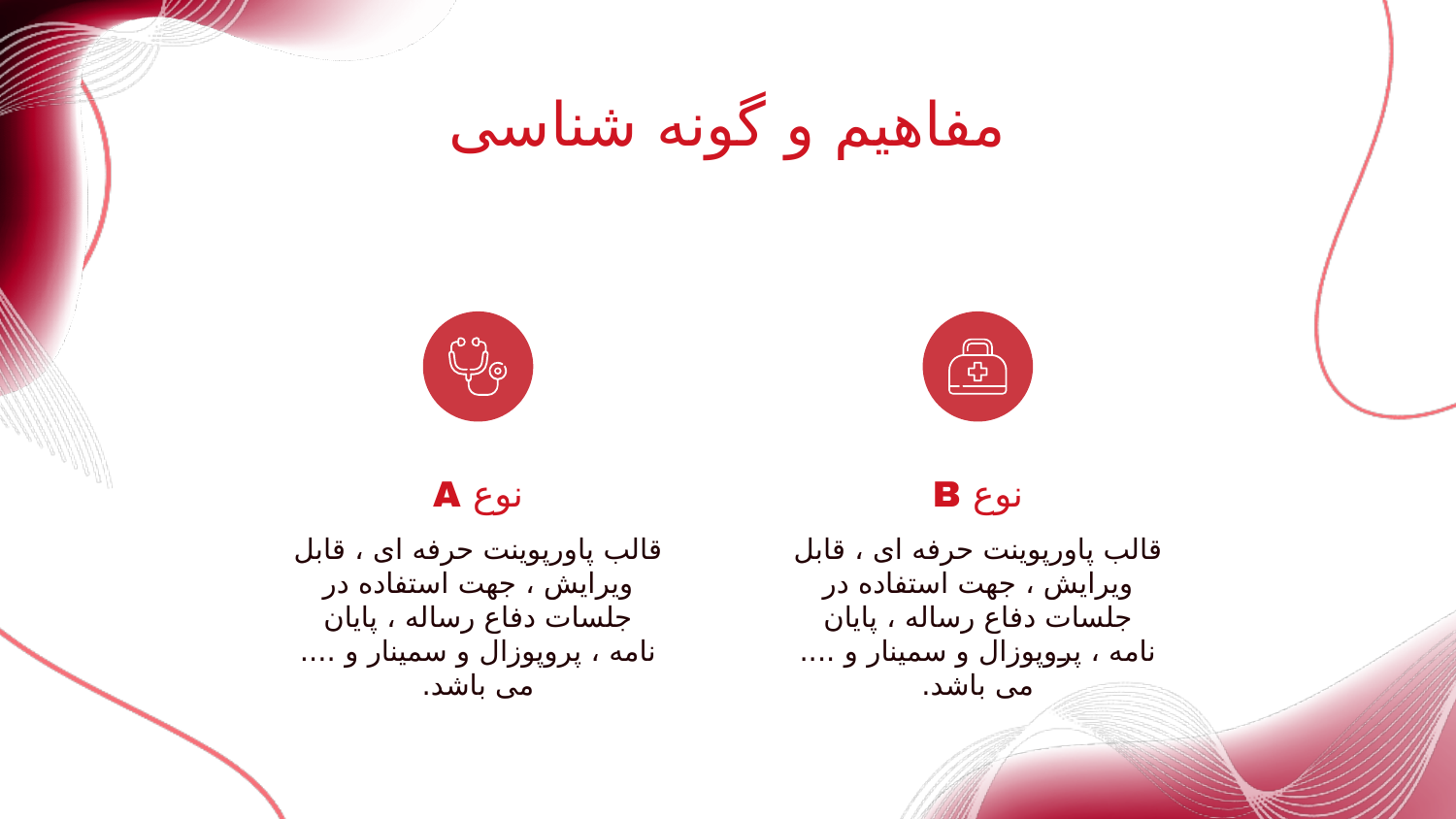

# مفاهیم و گونه شناسی

نوع B
نوع A
قالب پاورپوينت حرفه ای ، قابل ویرایش ، جهت استفاده در جلسات دفاع رساله ، پایان نامه ، پروپوزال و سمینار و .... می باشد.
قالب پاورپوينت حرفه ای ، قابل ویرایش ، جهت استفاده در جلسات دفاع رساله ، پایان نامه ، پروپوزال و سمینار و .... می باشد.